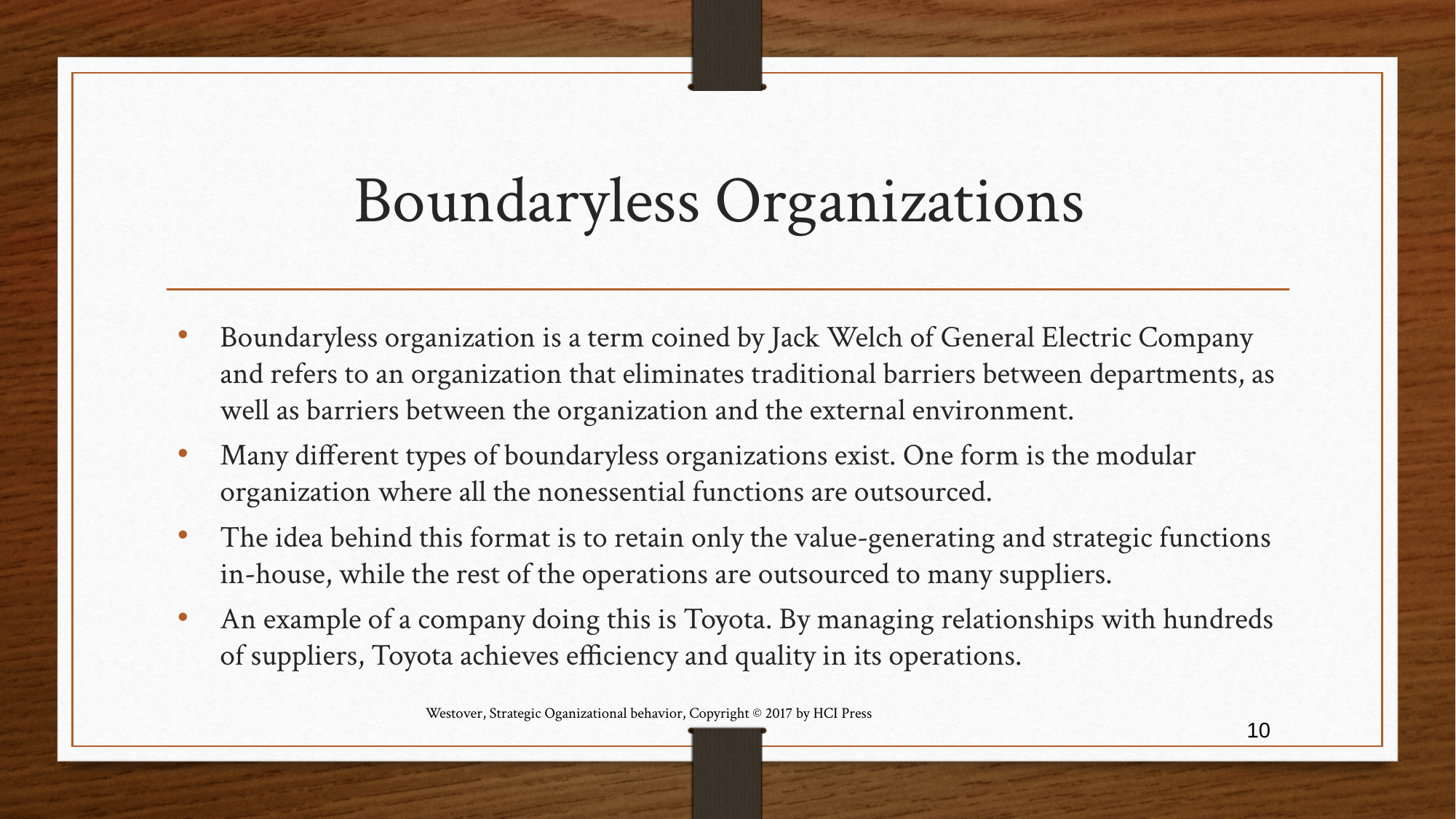

# Boundaryless Organizations
Boundaryless organization is a term coined by Jack Welch of General Electric Company and refers to an organization that eliminates traditional barriers between departments, as well as barriers between the organization and the external environment.
Many different types of boundaryless organizations exist. One form is the modular organization where all the nonessential functions are outsourced.
The idea behind this format is to retain only the value-generating and strategic functions in-house, while the rest of the operations are outsourced to many suppliers.
An example of a company doing this is Toyota. By managing relationships with hundreds of suppliers, Toyota achieves efficiency and quality in its operations.
Westover, Strategic Oganizational behavior, Copyright © 2017 by HCI Press
10